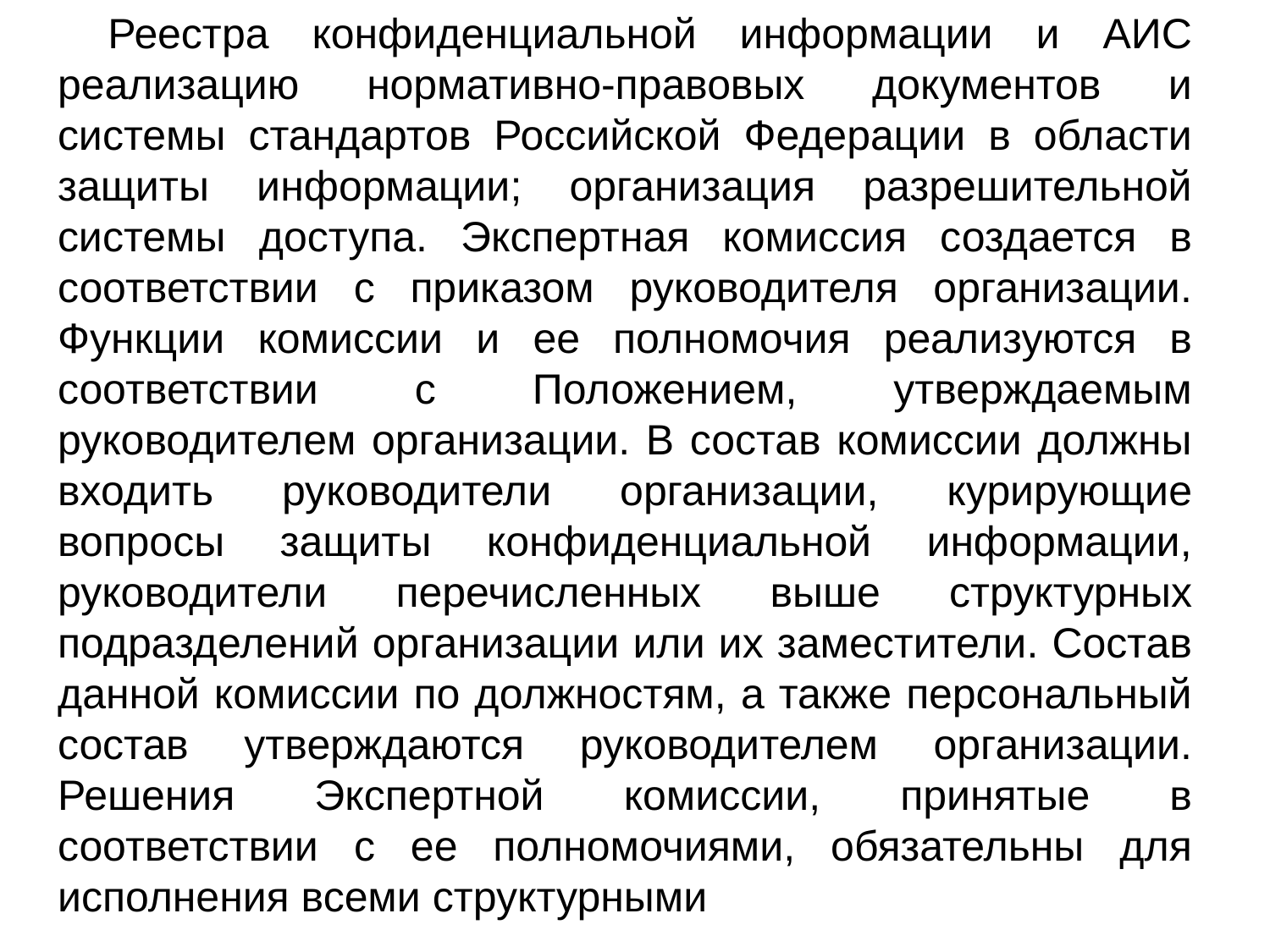

Реестра конфиденциальной информации и АИС реализацию нормативно-правовых документов и системы стандартов Российской Федерации в области защиты информации; организация разрешительной системы доступа. Экспертная комиссия создается в соответствии с приказом руководителя организации. Функции комиссии и ее полномочия реализуются в соответствии с Положением, утверждаемым руководителем организации. В состав комиссии должны входить руководители организации, курирующие вопросы защиты конфиденциальной информации, руководители перечисленных выше структурных подразделений организации или их заместители. Состав данной комиссии по должностям, а также персональный состав утверждаются руководителем организации. Решения Экспертной комиссии, принятые в соответствии с ее полномочиями, обязательны для исполнения всеми структурными